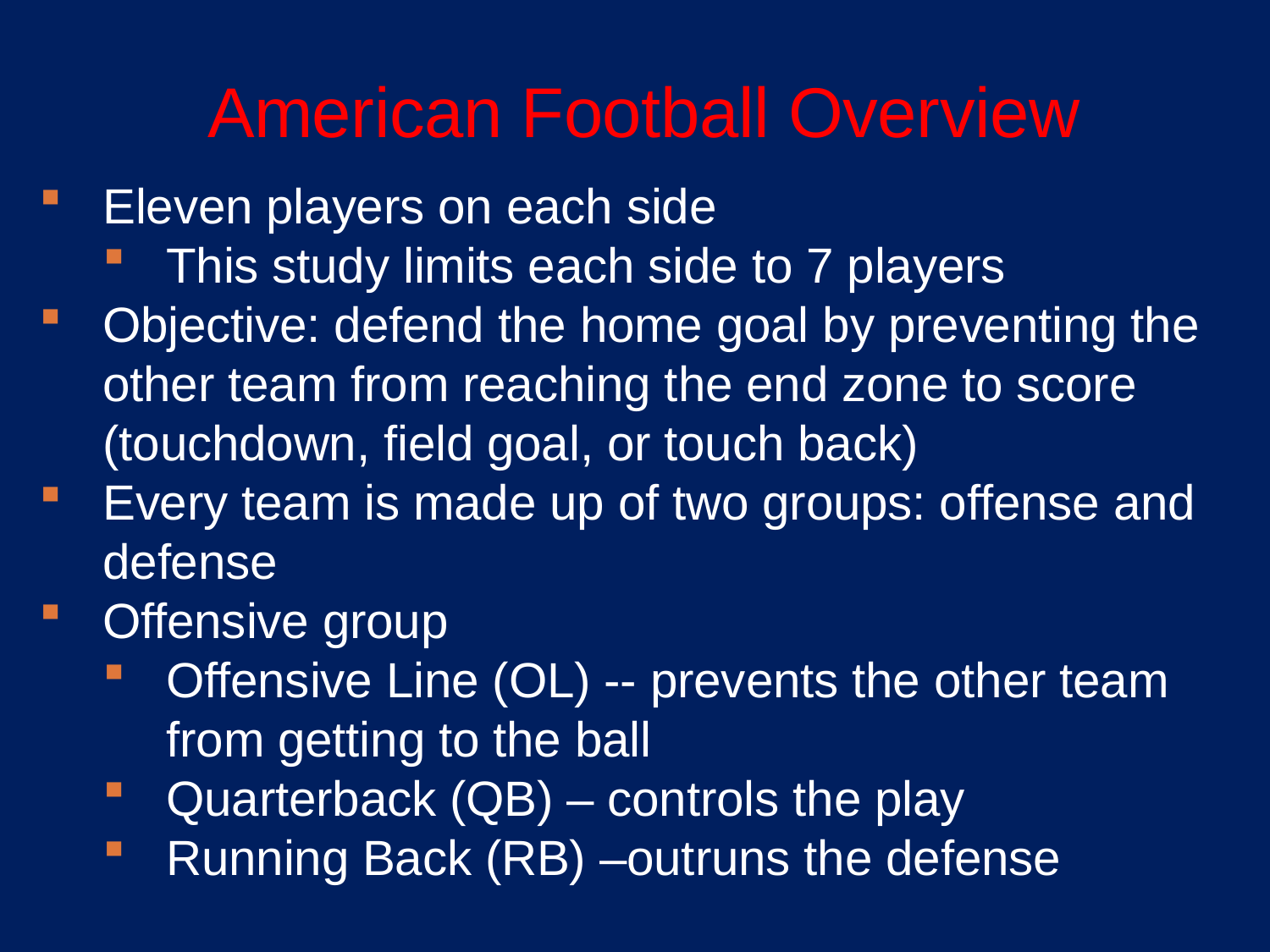

# American Football Overview
Eleven players on each side
This study limits each side to 7 players
Objective: defend the home goal by preventing the other team from reaching the end zone to score (touchdown, field goal, or touch back)
Every team is made up of two groups: offense and defense
Offensive group
Offensive Line (OL) -- prevents the other team from getting to the ball
Quarterback (QB) – controls the play
Running Back (RB) –outruns the defense